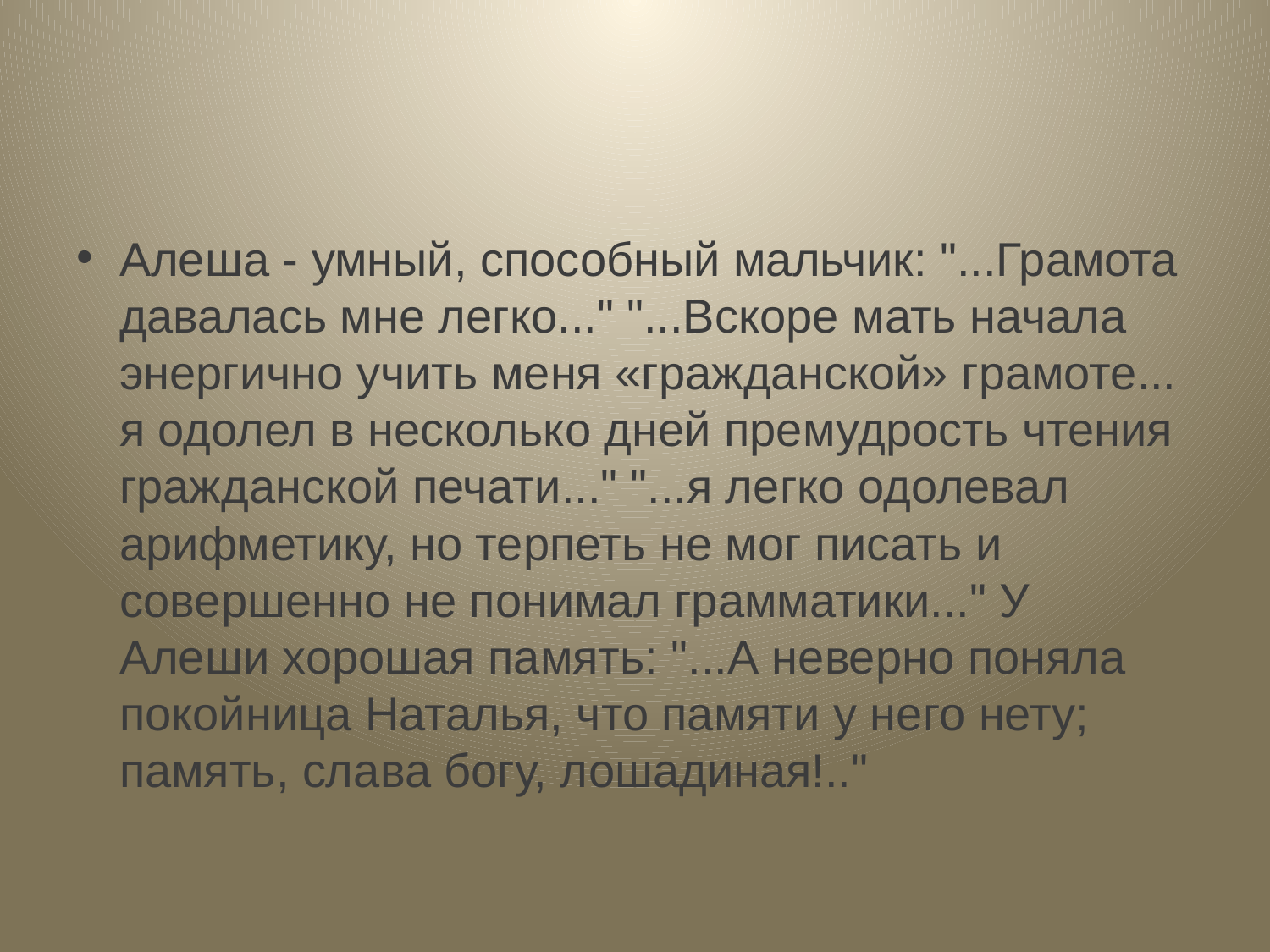

#
Алеша - умный, способный мальчик: "...Грамота давалась мне легко..." "...Вскоре мать начала энергично учить меня «гражданской» грамоте... я одолел в несколько дней премудрость чтения гражданской печати..." "...я легко одолевал арифметику, но терпеть не мог писать и совершенно не понимал грамматики..." У Алеши хорошая память: "...А неверно поняла покойница Наталья, что памяти у него нету; память, слава богу, лошадиная!.."